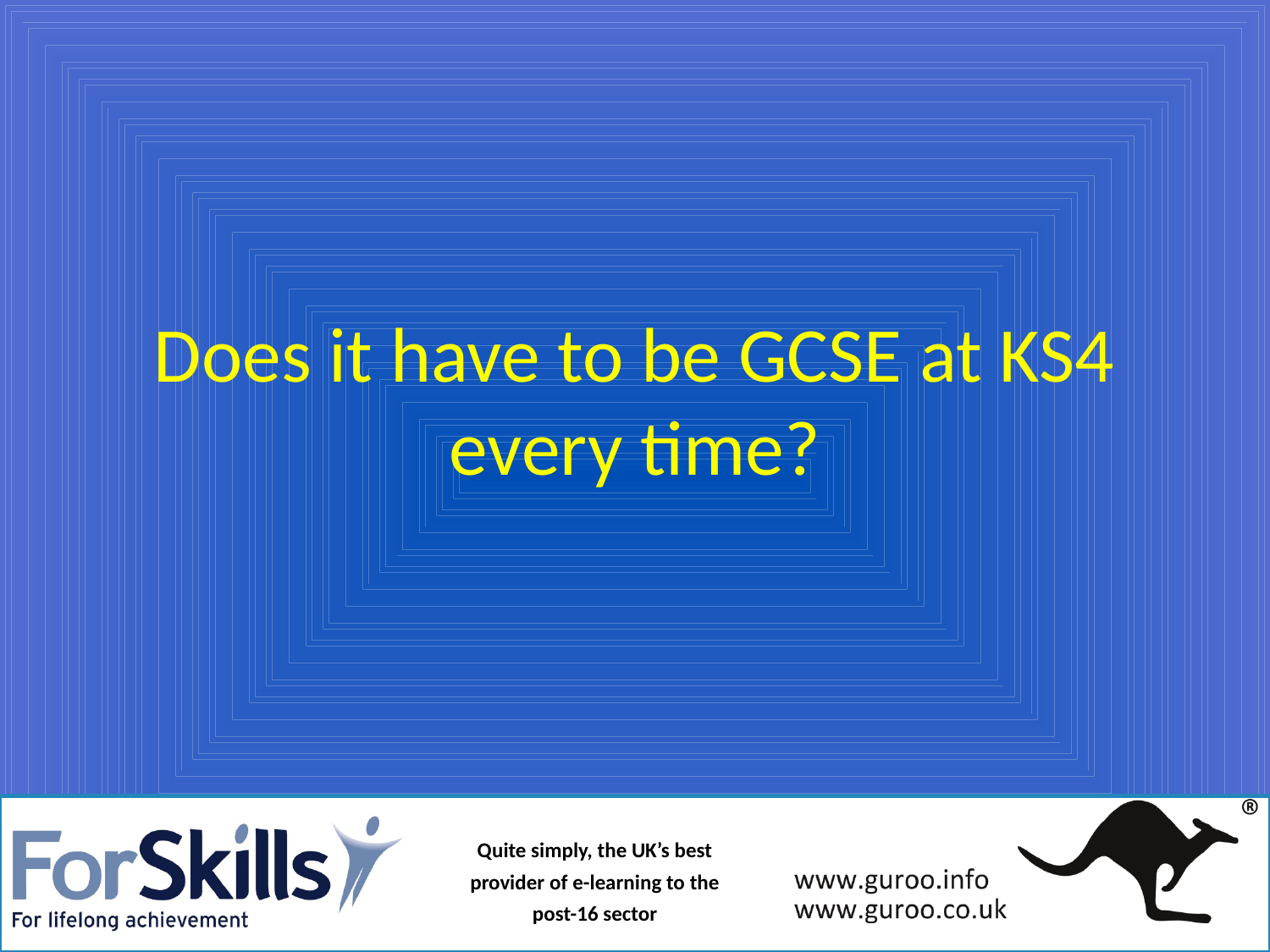

# Does it have to be GCSE at KS4 every time?